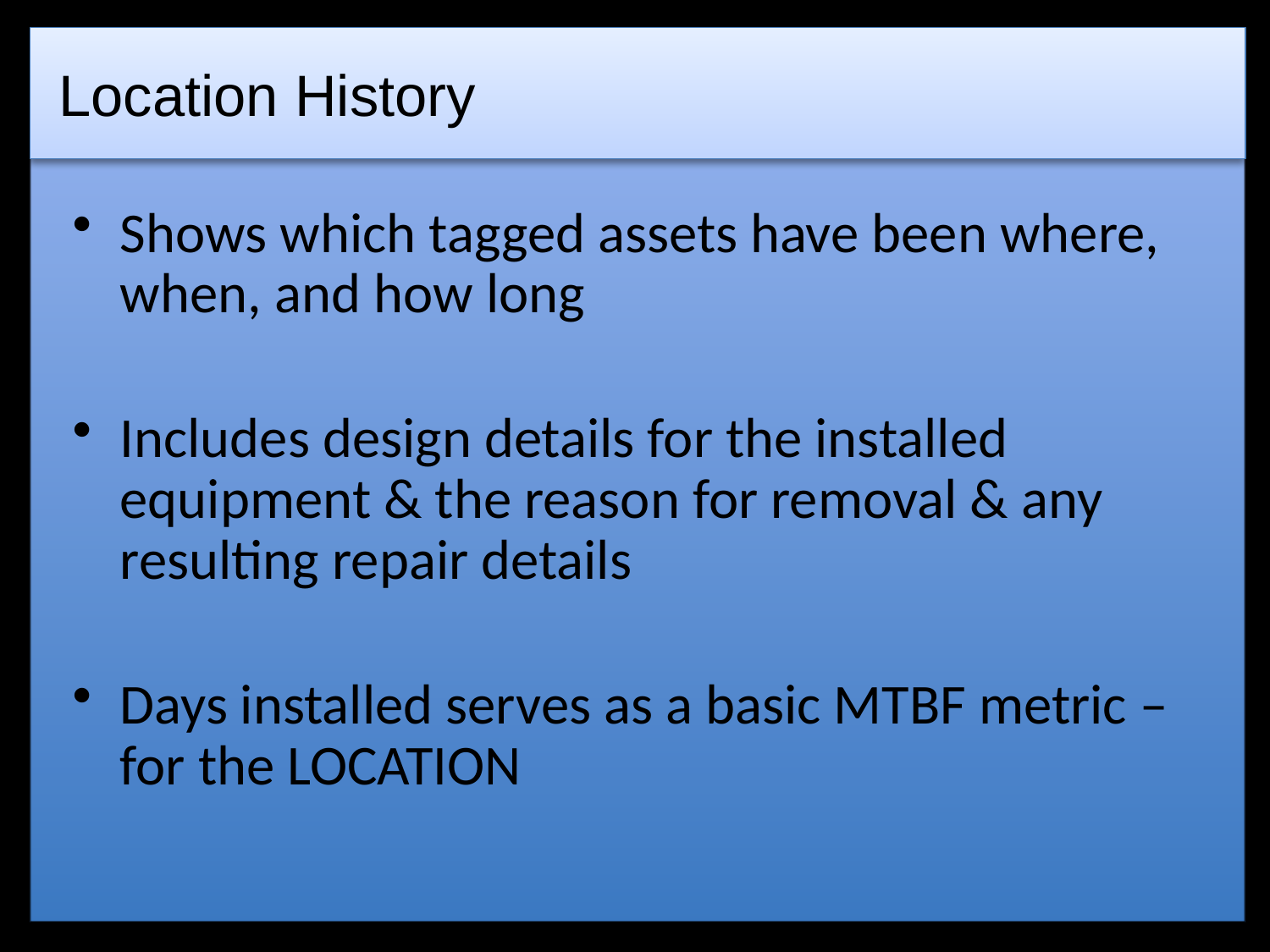

# Location History
Shows which tagged assets have been where, when, and how long

Includes design details for the installed equipment & the reason for removal & any resulting repair details

Days installed serves as a basic MTBF metric – for the LOCATION